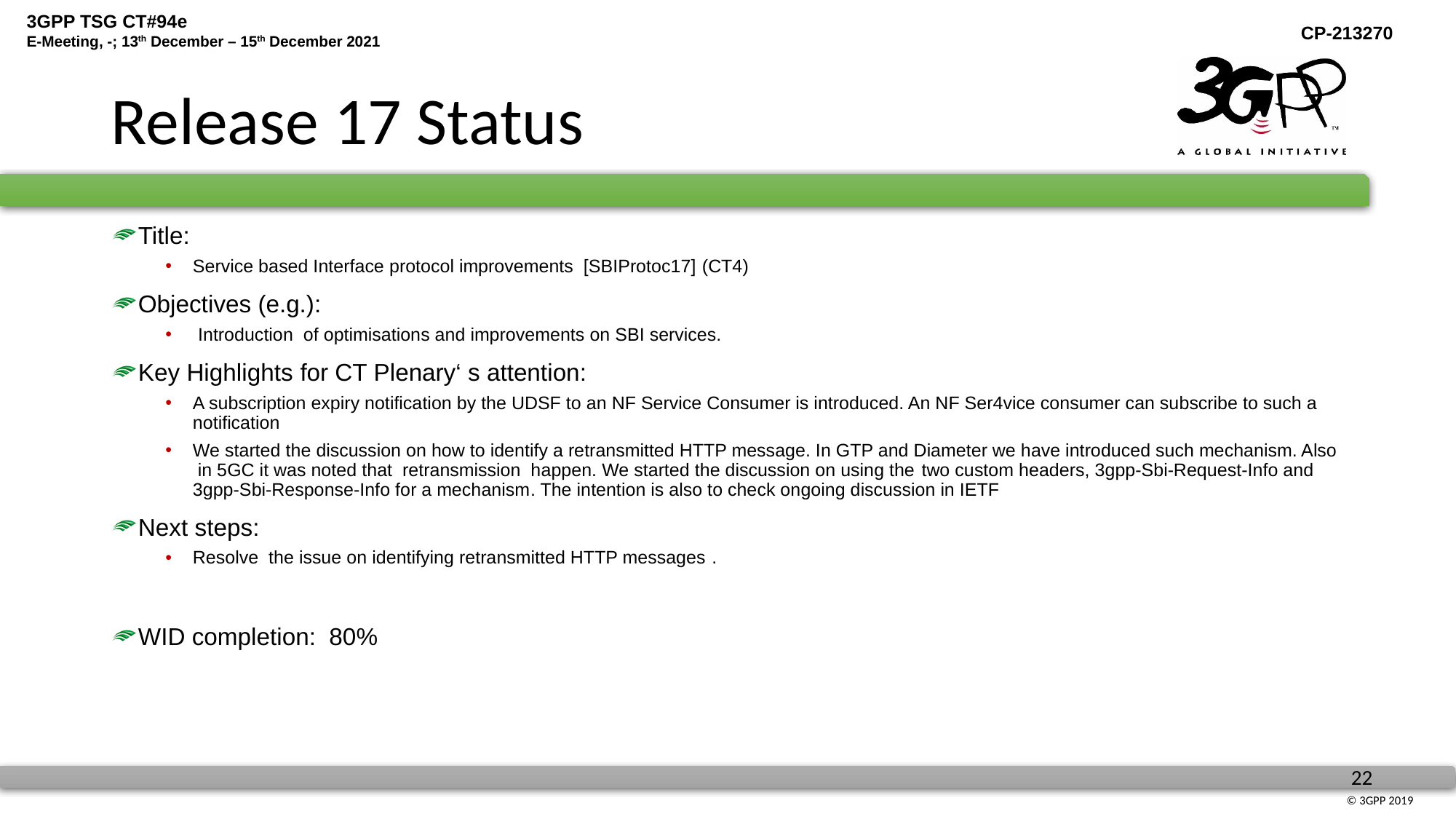

# Release 17 Status
Title:
Service based Interface protocol improvements  [SBIProtoc17] (CT4)
Objectives (e.g.):
 Introduction  of optimisations and improvements on SBI services.
Key Highlights for CT Plenary‘ s attention:
A subscription expiry notification by the UDSF to an NF Service Consumer is introduced. An NF Ser4vice consumer can subscribe to such a notification
We started the discussion on how to identify a retransmitted HTTP message. In GTP and Diameter we have introduced such mechanism. Also  in 5GC it was noted that  retransmission  happen. We started the discussion on using the two custom headers, 3gpp-Sbi-Request-Info and 3gpp-Sbi-Response-Info for a mechanism. The intention is also to check ongoing discussion in IETF
Next steps:
Resolve  the issue on identifying retransmitted HTTP messages .

WID completion:  80%